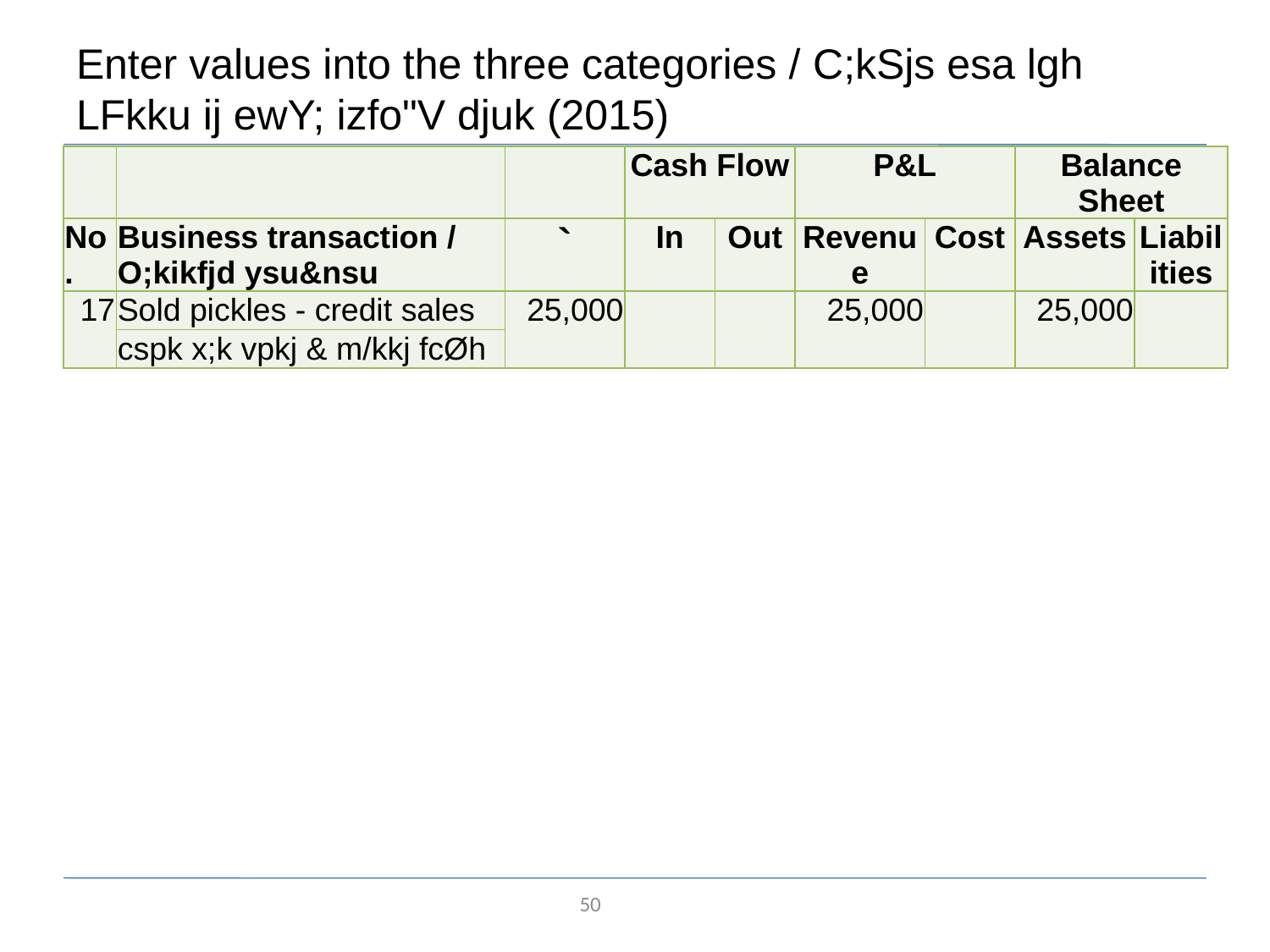

# Enter values into the three categories / C;kSjs esa lgh LFkku ij ewY; izfo"V djuk (2015)
|  |  |  | Cash Flow |  | P&L |  | Balance Sheet |  |
| --- | --- | --- | --- | --- | --- | --- | --- | --- |
| No. | Business transaction / O;kikfjd ysu&nsu | ` | In | Out | Revenue | Cost | Assets | Liabilities |
| 17 | Sold pickles - credit sales | 25,000 |  |  | 25,000 |  | 25,000 |  |
|  | cspk x;k vpkj & m/kkj fcØh |  |  |  |  |  |  |  |
50